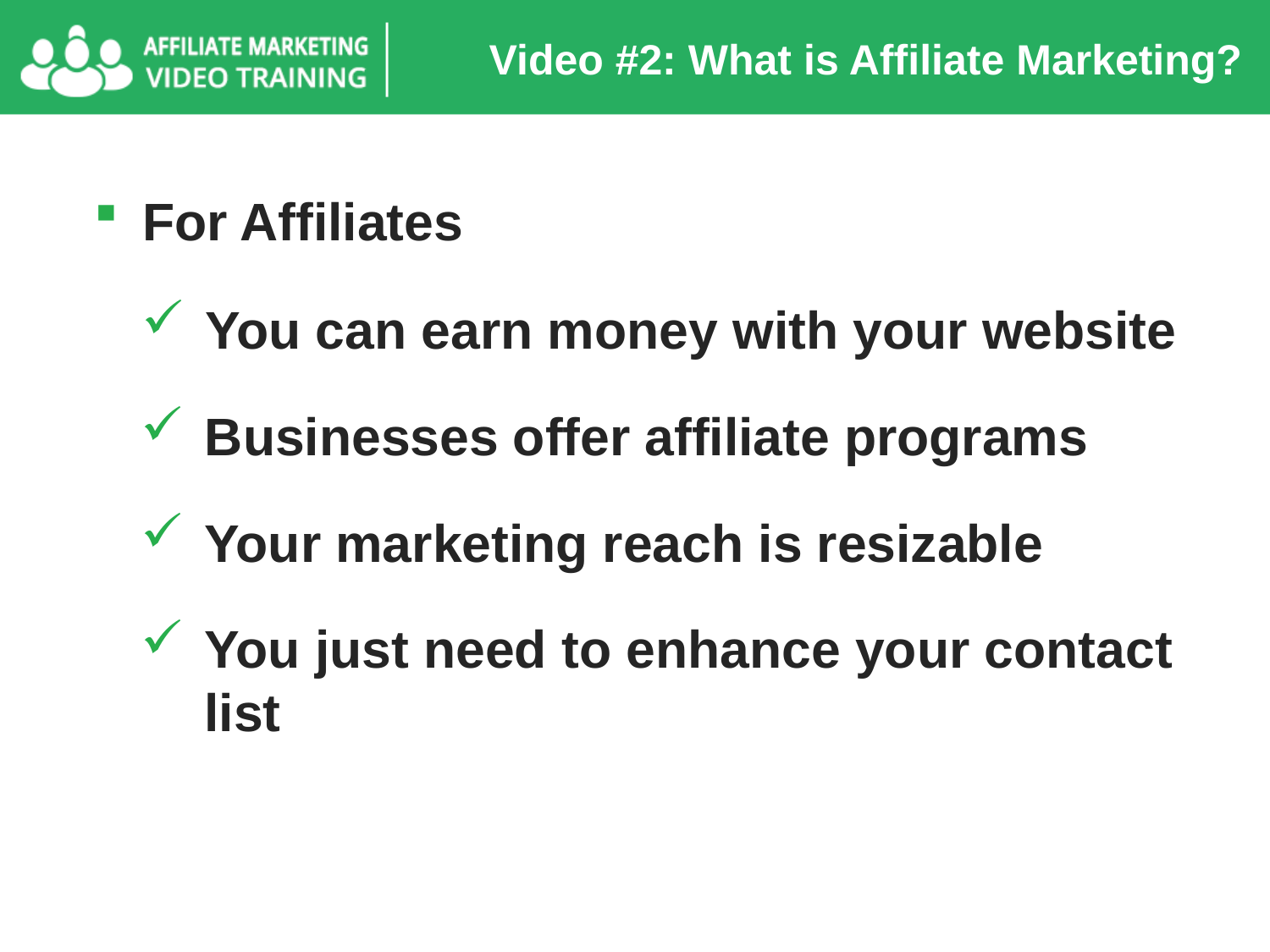

Video #2: What is Affiliate Marketing?
For Affiliates
You can earn money with your website
Businesses offer affiliate programs
Your marketing reach is resizable
You just need to enhance your contact list